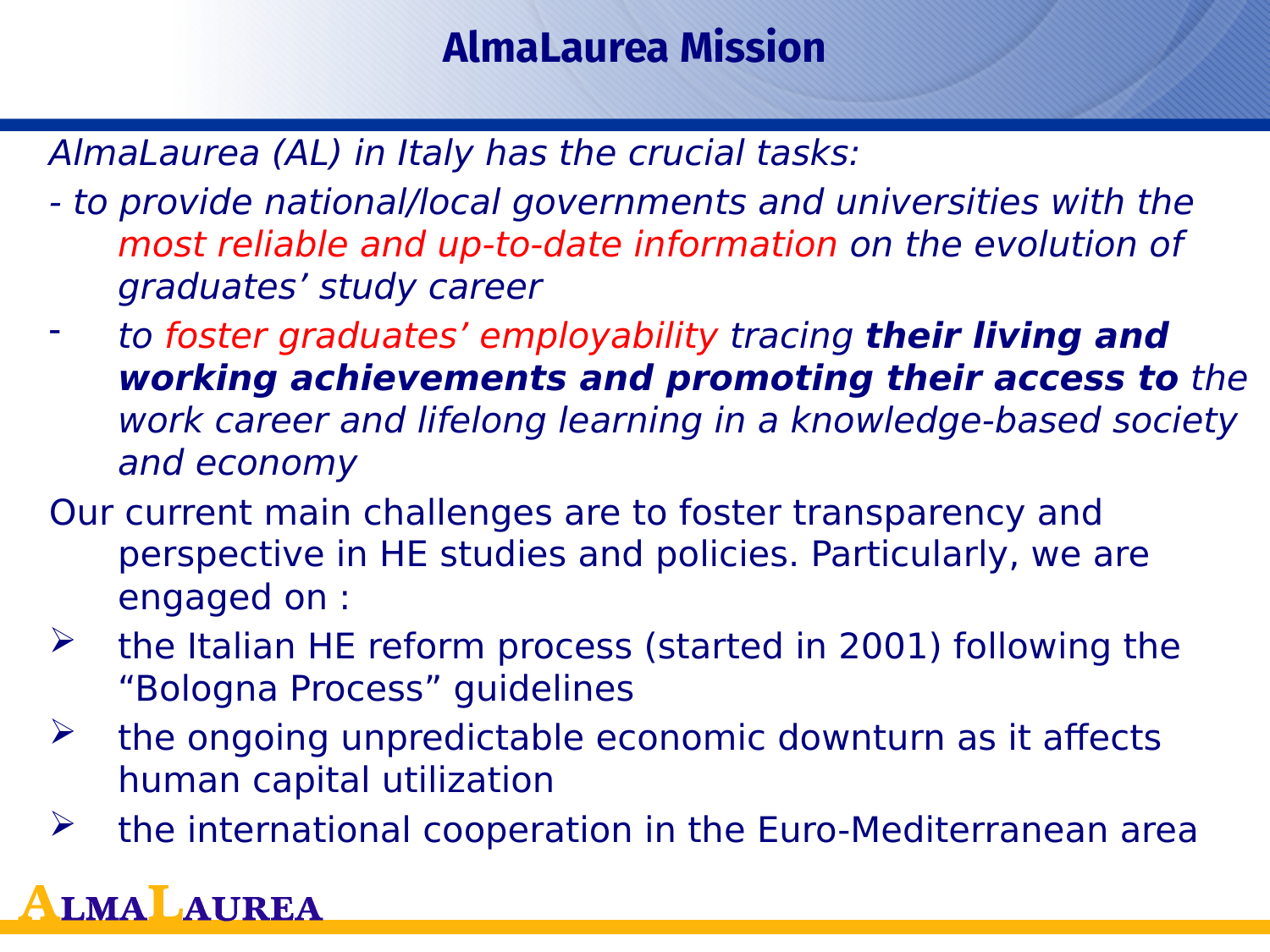

# AlmaLaurea Mission
AlmaLaurea (AL) in Italy has the crucial tasks:
- to provide national/local governments and universities with the most reliable and up-to-date information on the evolution of graduates’ study career
to foster graduates’ employability tracing their living and working achievements and promoting their access to the work career and lifelong learning in a knowledge-based society and economy
Our current main challenges are to foster transparency and perspective in HE studies and policies. Particularly, we are engaged on :
the Italian HE reform process (started in 2001) following the “Bologna Process” guidelines
the ongoing unpredictable economic downturn as it affects human capital utilization
the international cooperation in the Euro-Mediterranean area